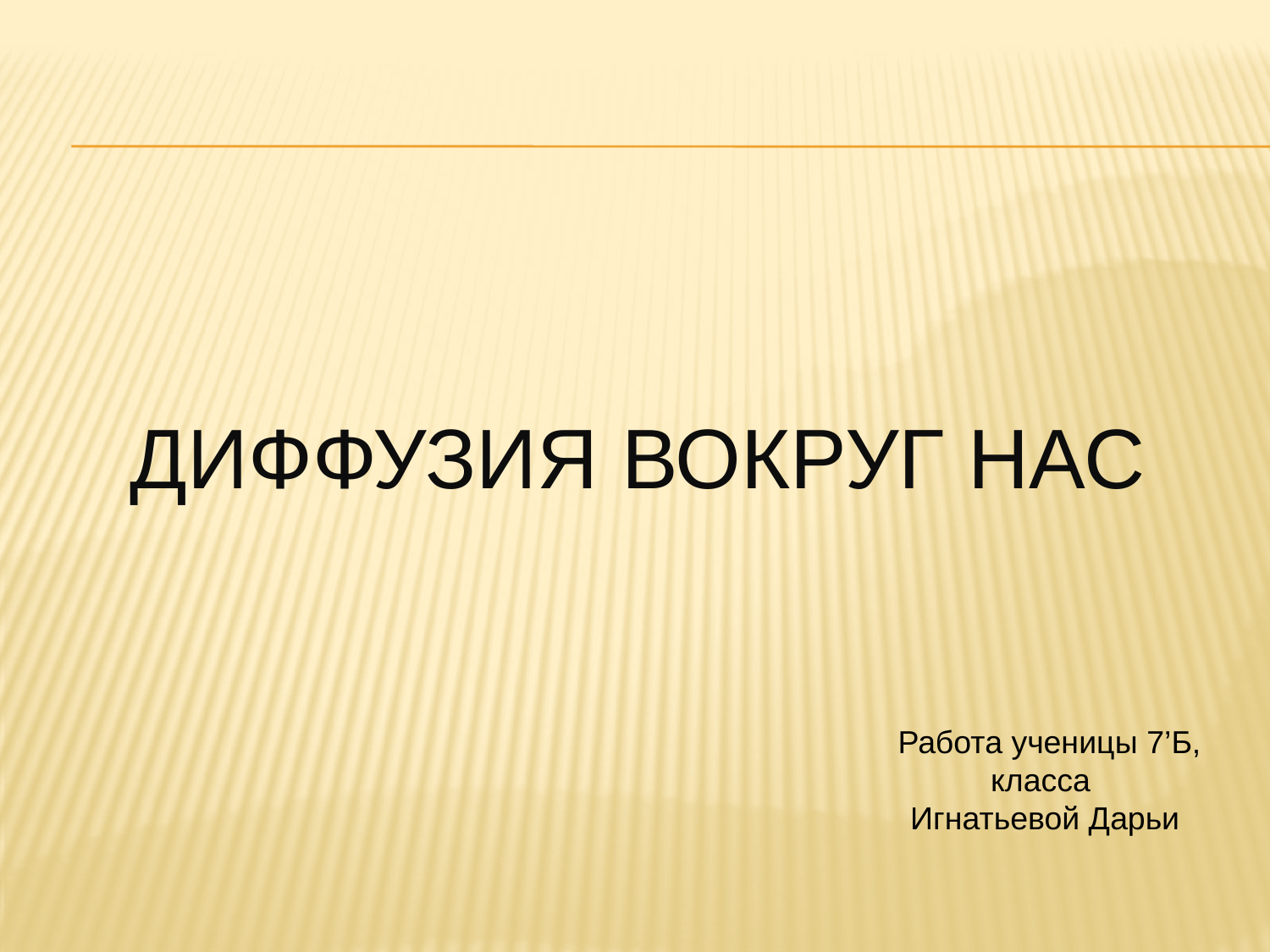

# Диффузия вокруг нас
 Работа ученицы 7’Б, класса
Игнатьевой Дарьи